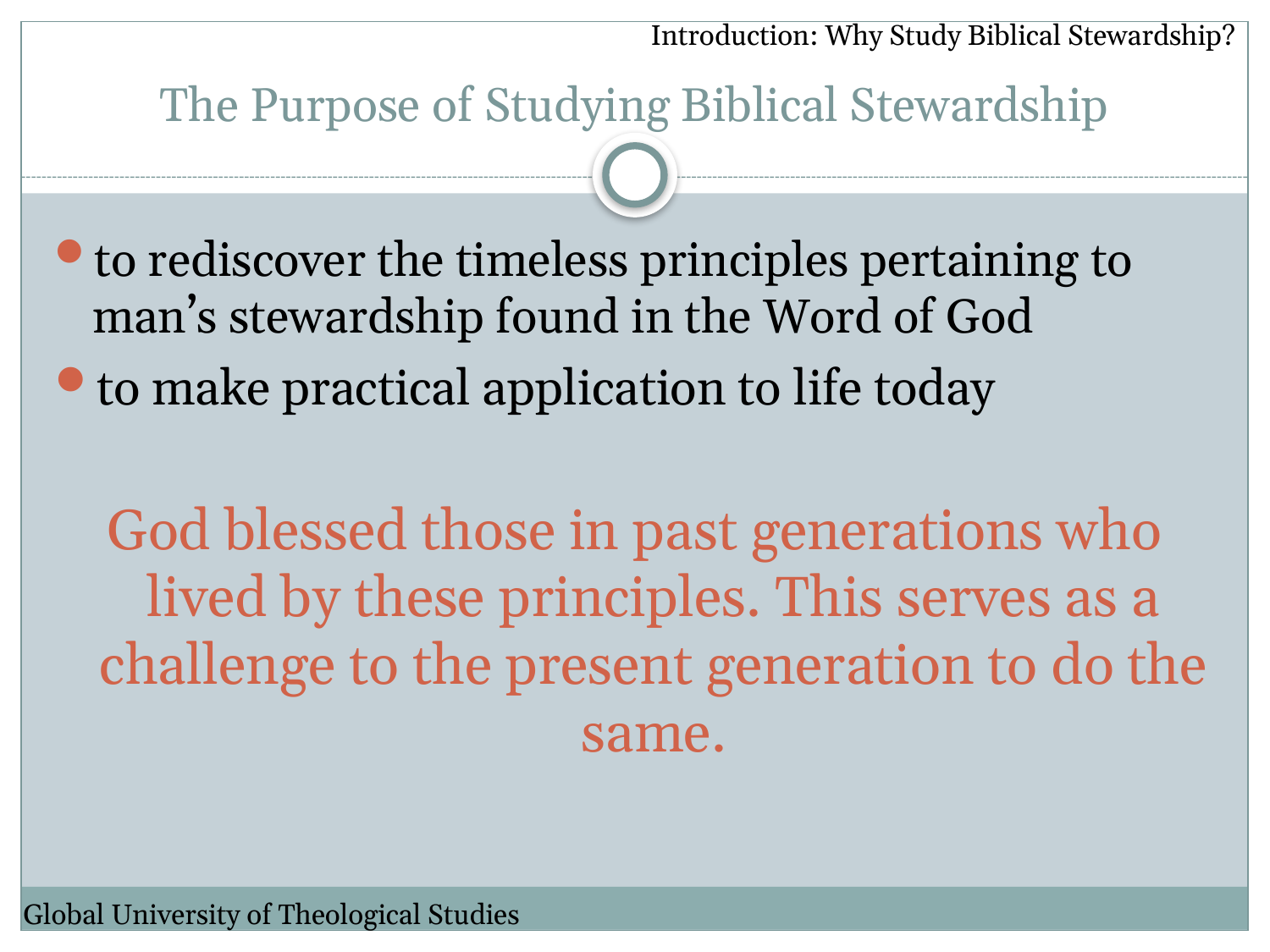

Introduction: Why Study Biblical Stewardship?
# The Purpose of Studying Biblical Stewardship
to rediscover the timeless principles pertaining to man’s stewardship found in the Word of God
to make practical application to life today
God blessed those in past generations who lived by these principles. This serves as a challenge to the present generation to do the same.
Global University of Theological Studies